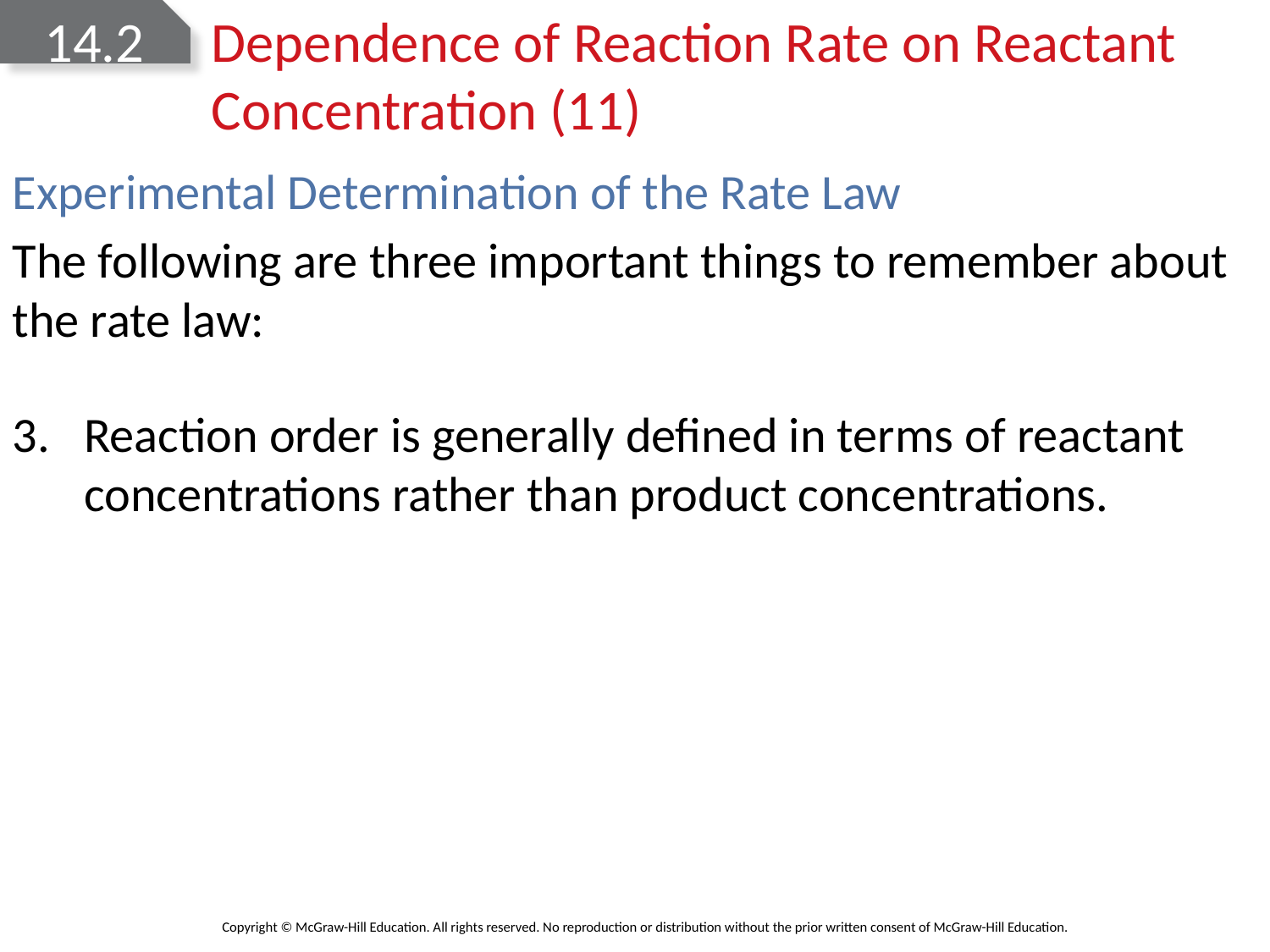

# 14.2 Dependence of Reaction Rate on Reactant Concentration (11)
Experimental Determination of the Rate Law
The following are three important things to remember about the rate law:
Reaction order is generally defined in terms of reactant concentrations rather than product concentrations.